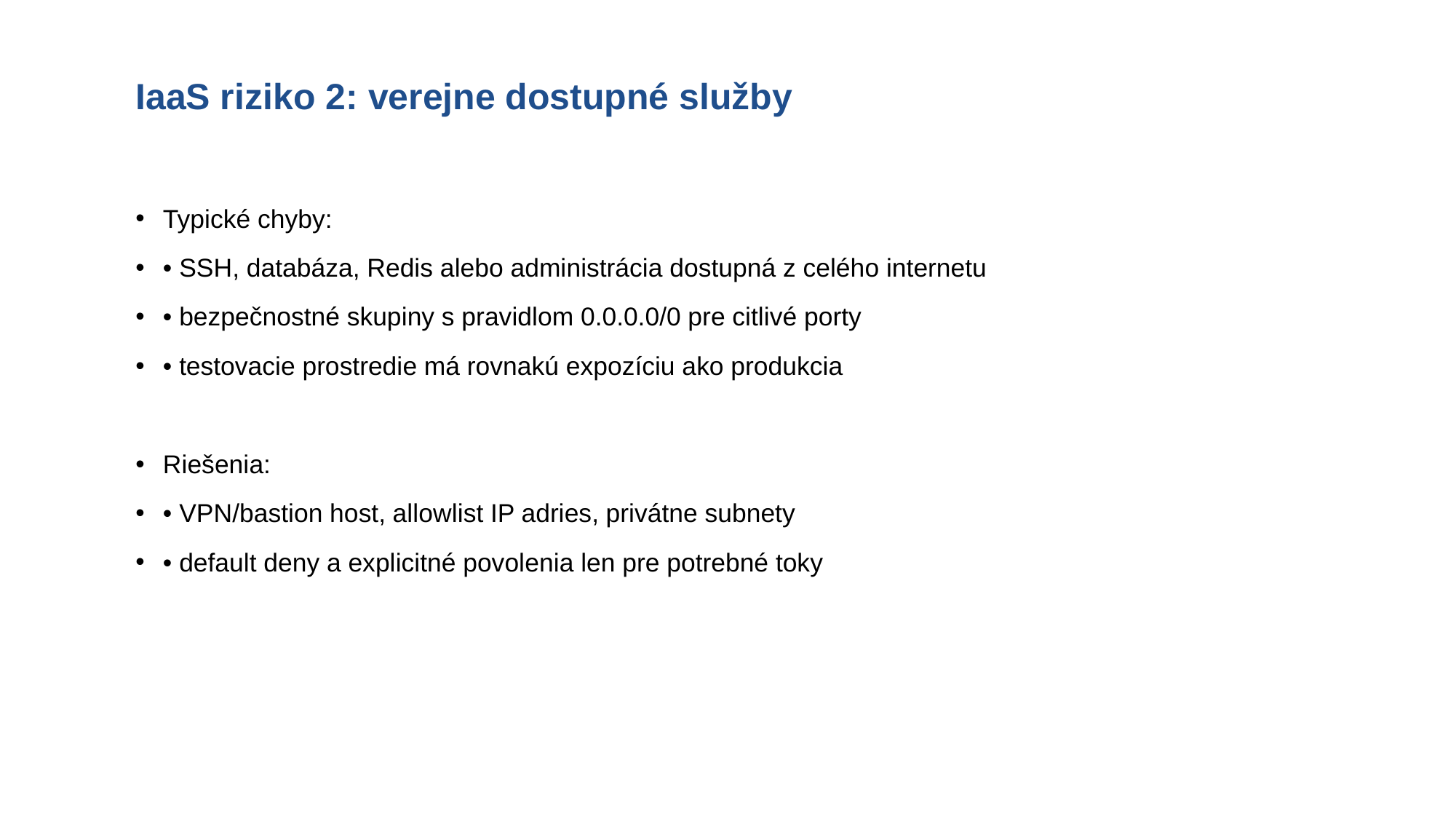

# IaaS riziko 2: verejne dostupné služby
Typické chyby:
• SSH, databáza, Redis alebo administrácia dostupná z celého internetu
• bezpečnostné skupiny s pravidlom 0.0.0.0/0 pre citlivé porty
• testovacie prostredie má rovnakú expozíciu ako produkcia

Riešenia:
• VPN/bastion host, allowlist IP adries, privátne subnety
• default deny a explicitné povolenia len pre potrebné toky